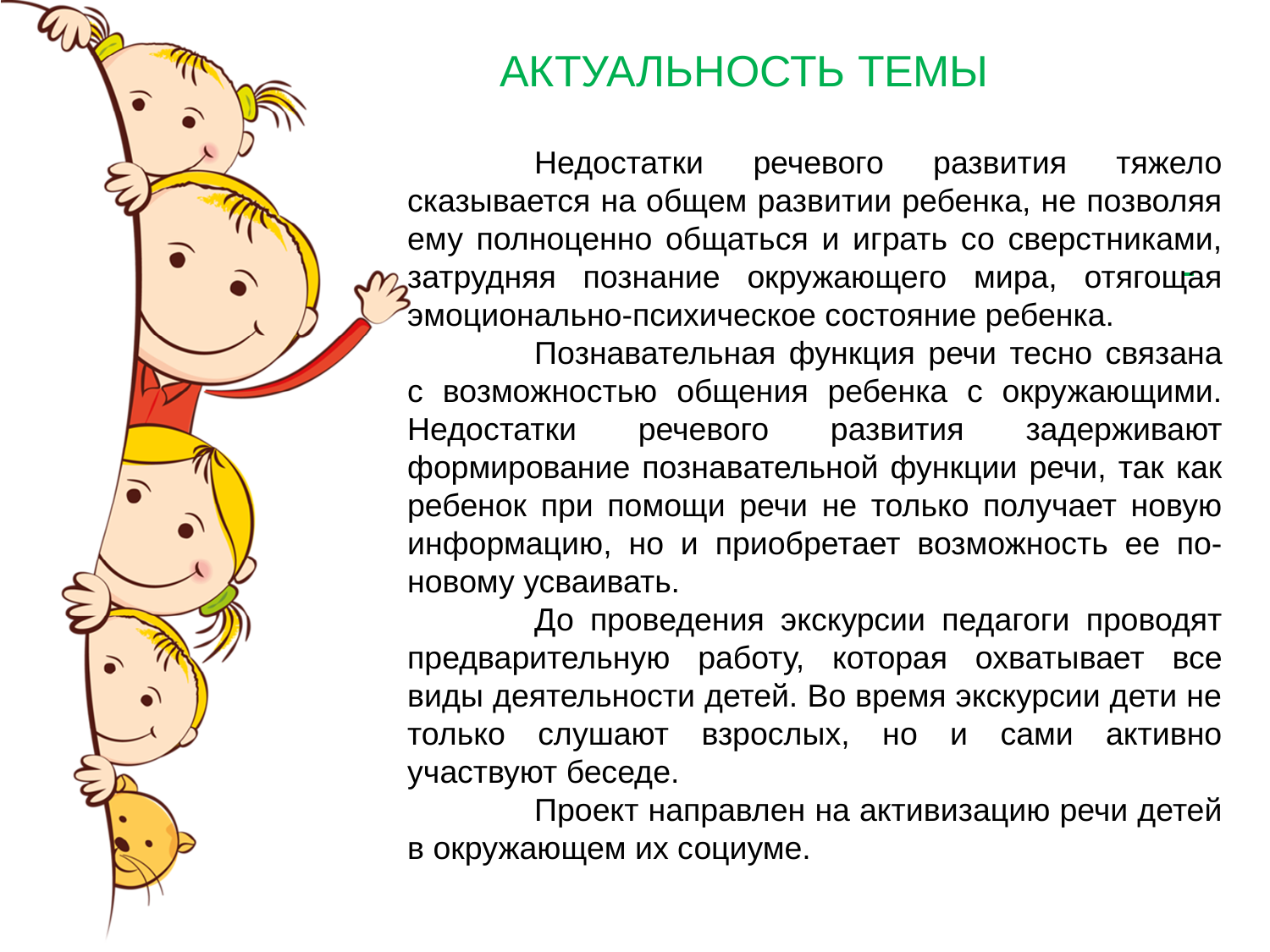

# АКТУАЛЬНОСТЬ ТЕМЫ
	Недостатки речевого развития тяжело сказывается на общем развитии ребенка, не позволяя ему полноценно общаться и играть со сверстниками, затрудняя познание окружающего мира, отягощая эмоционально-психическое состояние ребенка.
	Познавательная функция речи тесно связана с возможностью общения ребенка с окружающими. Недостатки речевого развития задерживают формирование познавательной функции речи, так как ребенок при помощи речи не только получает новую информацию, но и приобретает возможность ее по-новому усваивать.
	До проведения экскурсии педагоги проводят предварительную работу, которая охватывает все виды деятельности детей. Во время экскурсии дети не только слушают взрослых, но и сами активно участвуют беседе.
	Проект направлен на активизацию речи детей в окружающем их социуме.